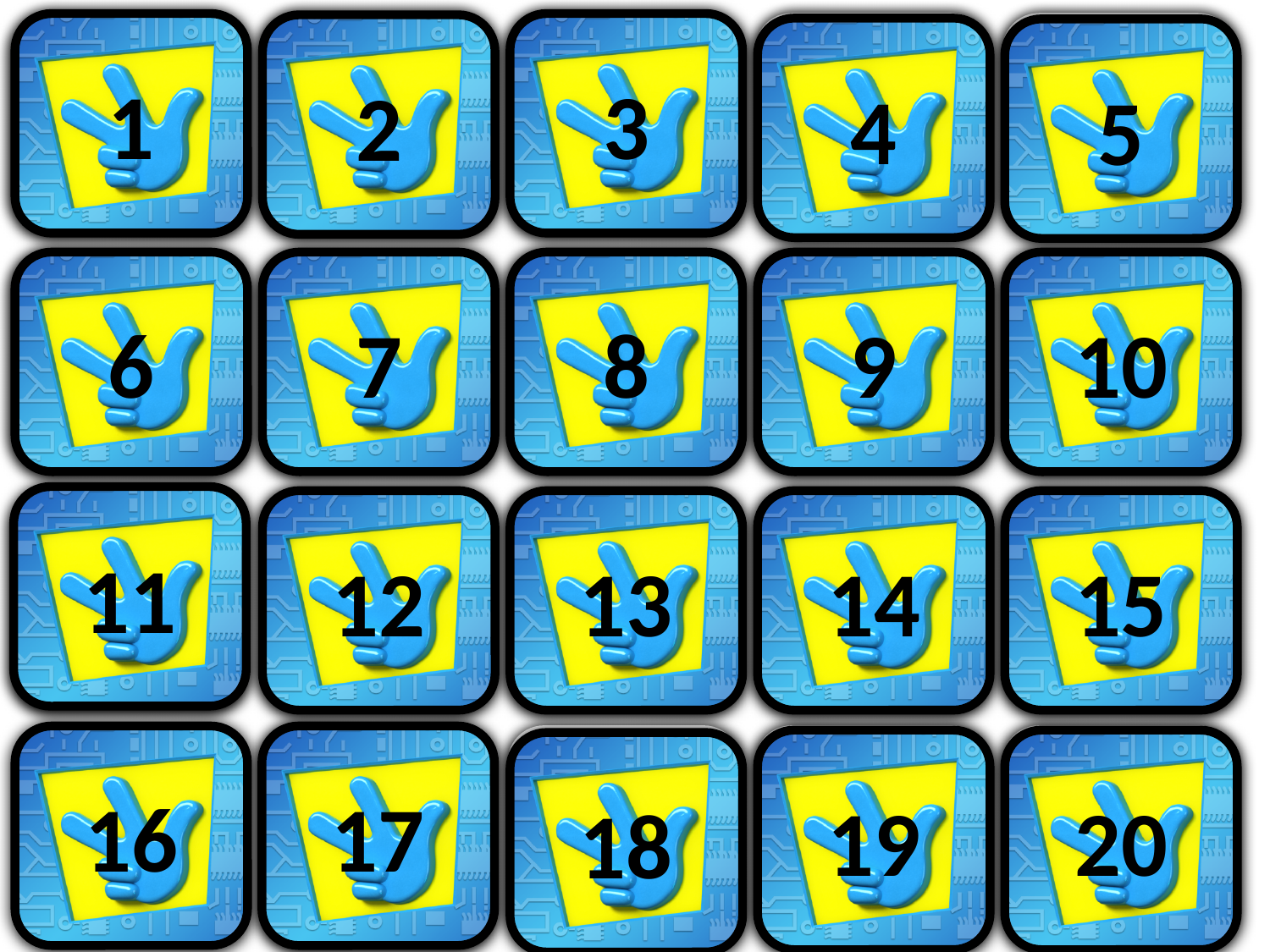

armchair

bookcase
cupboard
1
3
2
4
5
sofa

picture

6
7
8
9
10
11

upstairs

downstairs
carpet
12
13
14
15

shelf

window

16
17
19
20
18